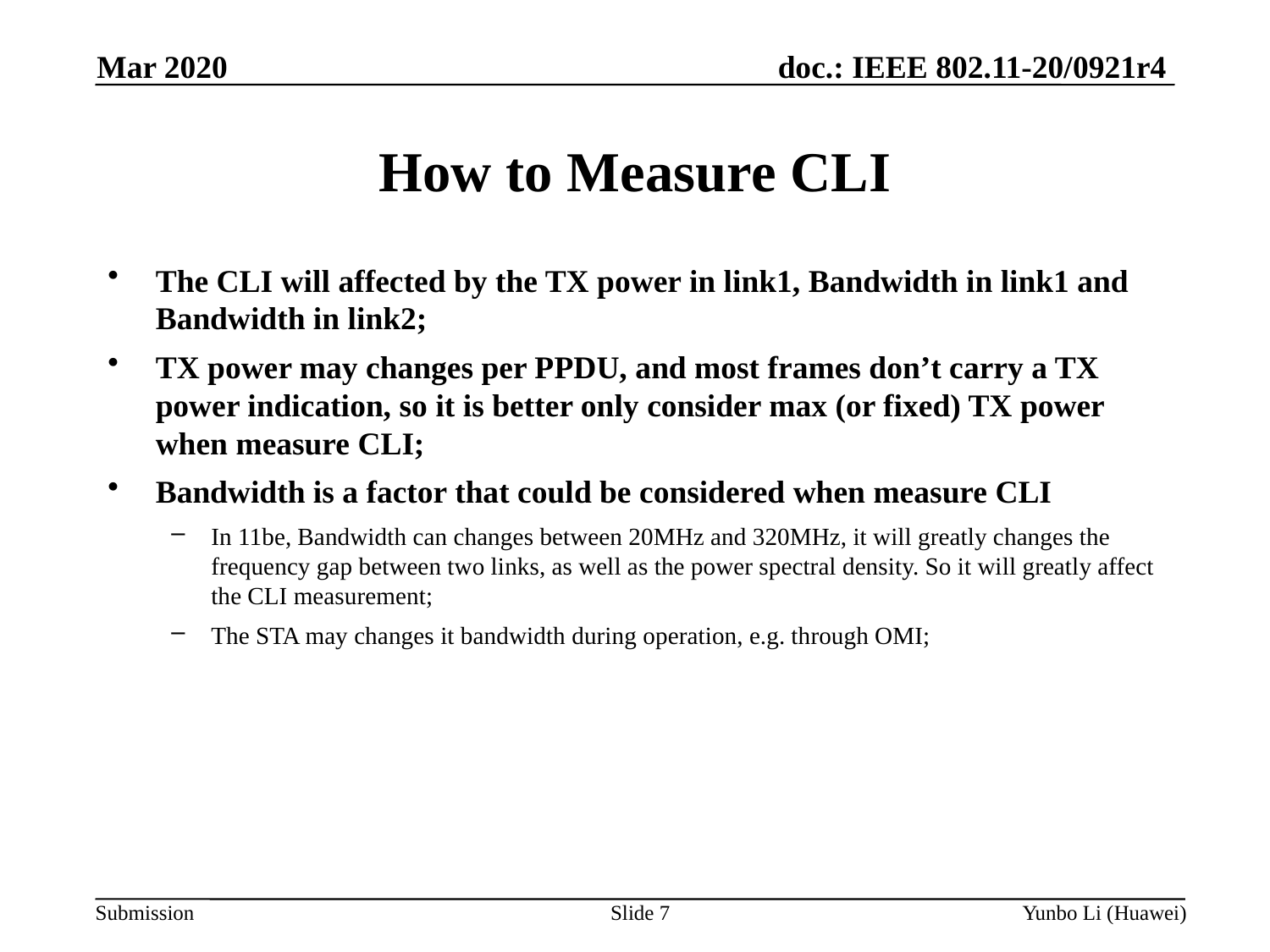

Mar 2020
How to Measure CLI
The CLI will affected by the TX power in link1, Bandwidth in link1 and Bandwidth in link2;
TX power may changes per PPDU, and most frames don’t carry a TX power indication, so it is better only consider max (or fixed) TX power when measure CLI;
Bandwidth is a factor that could be considered when measure CLI
In 11be, Bandwidth can changes between 20MHz and 320MHz, it will greatly changes the frequency gap between two links, as well as the power spectral density. So it will greatly affect the CLI measurement;
The STA may changes it bandwidth during operation, e.g. through OMI;
Slide 7
Yunbo Li (Huawei)